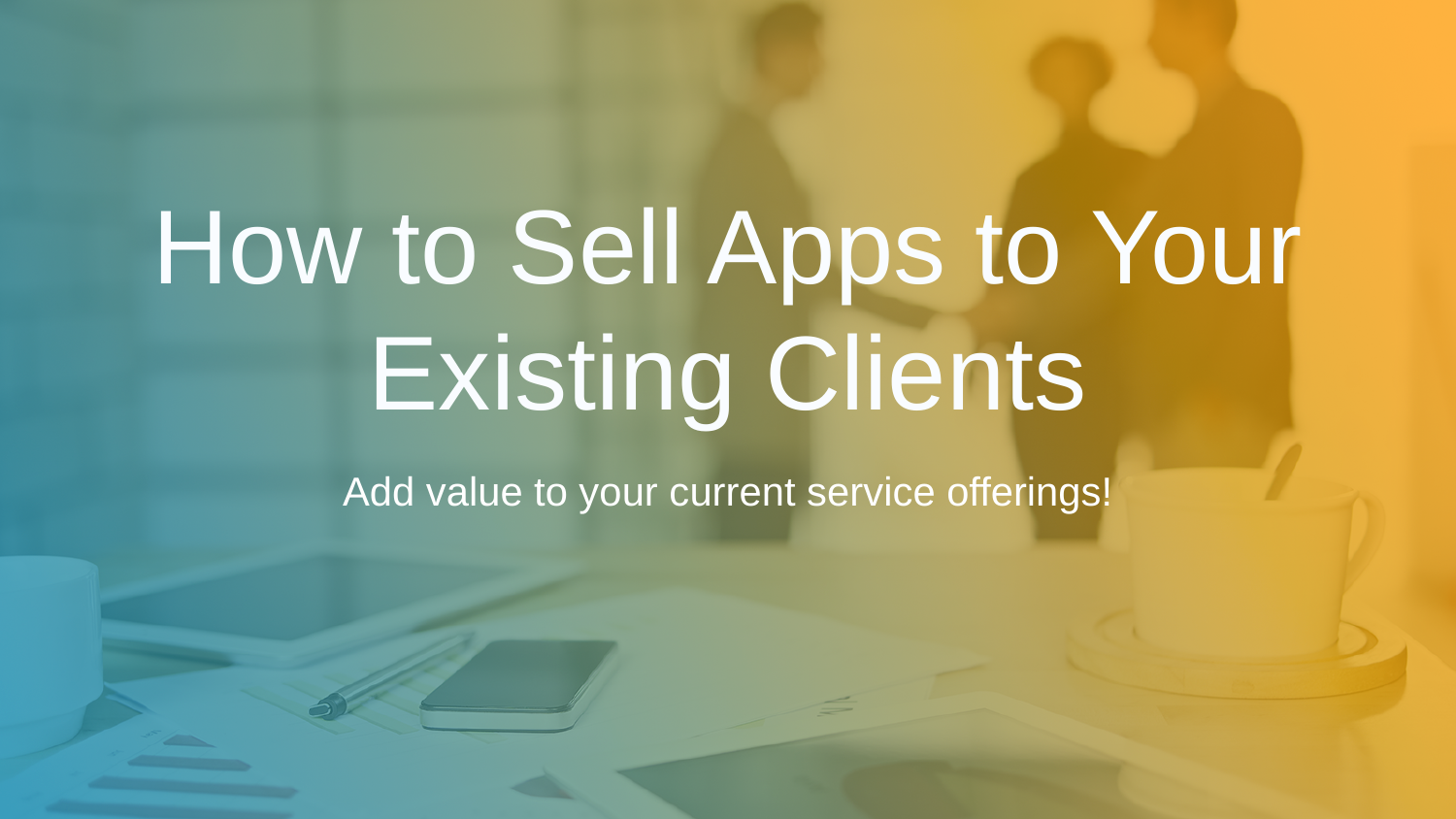

# How to Sell Apps to Your Existing Clients
Add value to your current service offerings!